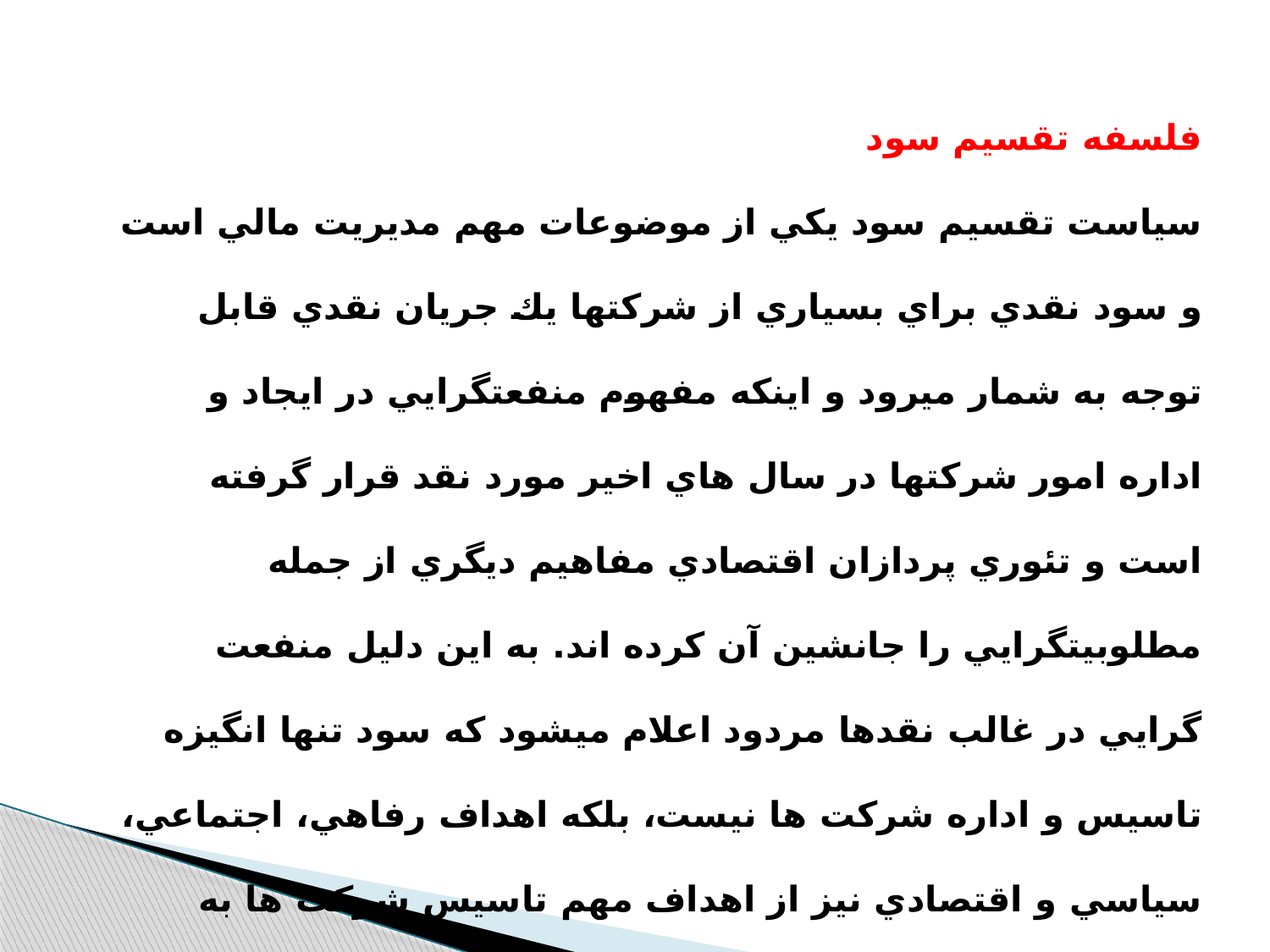

فلسفه تقسيم سود
سياست تقسيم سود يكي از موضوعات مهم مديريت مالي است و سود نقدي براي بسياري از شركتها يك جريان نقدي قابل توجه به شمار ميرود و اینکه مفهوم منفعتگرايي در ايجاد و اداره امور شرکتها در سال هاي اخير مورد نقد قرار گرفته است و تئوري پردازان اقتصادي مفاهيم ديگري از جمله مطلوبيتگرايي را جانشين آن كرده اند. به اين دليل منفعت گرايي در غالب نقدها مردود اعلام ميشود كه سود تنها انگيزه تاسيس و اداره شركت ها نيست، بلكه اهداف رفاهي، اجتماعي، سياسي و اقتصادي نيز از اهداف مهم تاسيس شركت ها به شمار مي روند.